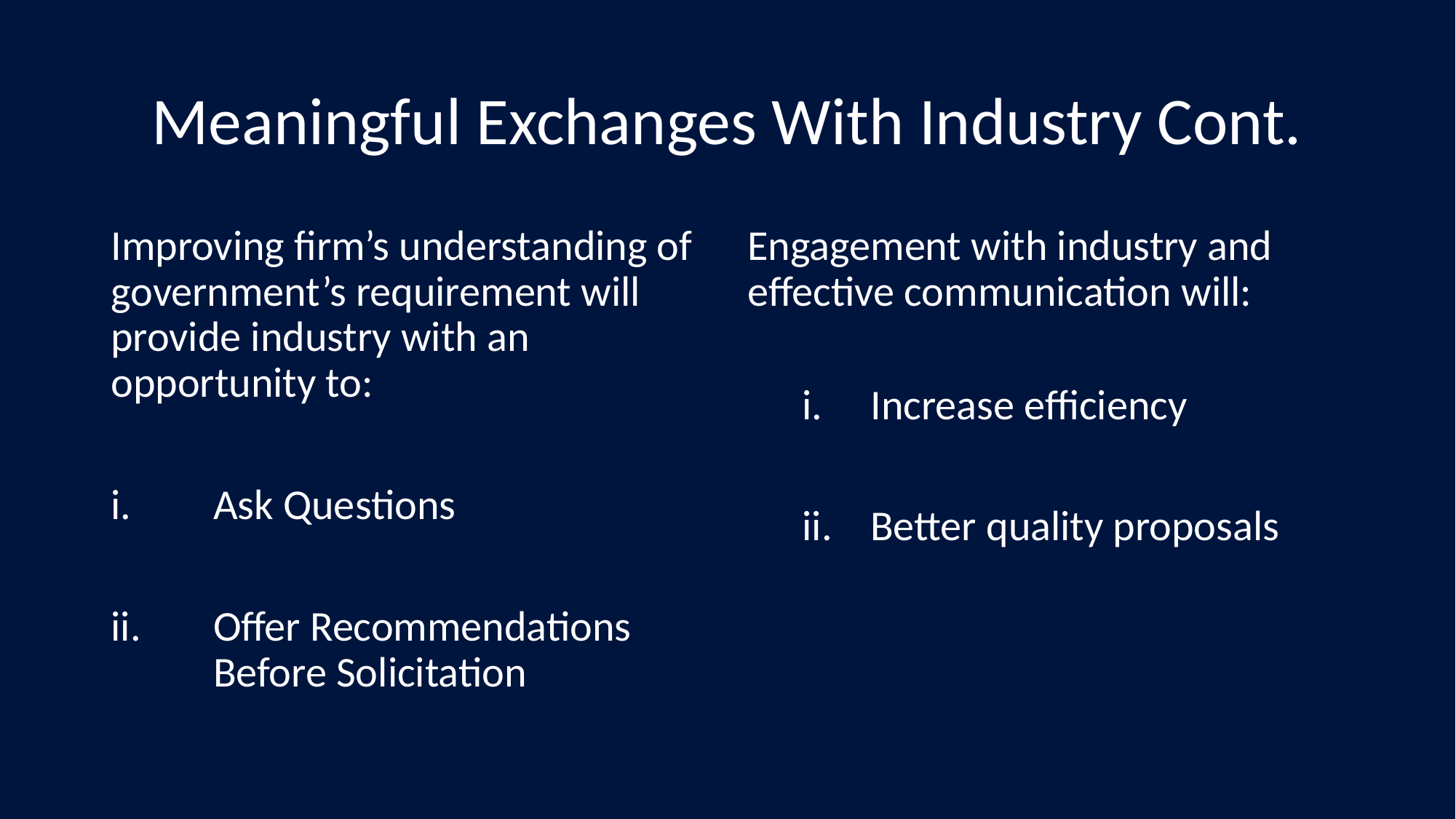

# Meaningful Exchanges With Industry Cont.
Improving firm’s understanding of government’s requirement will provide industry with an opportunity to:

Ask Questions

Offer Recommendations Before Solicitation
Engagement with industry and effective communication will:

Increase efficiency

Better quality proposals